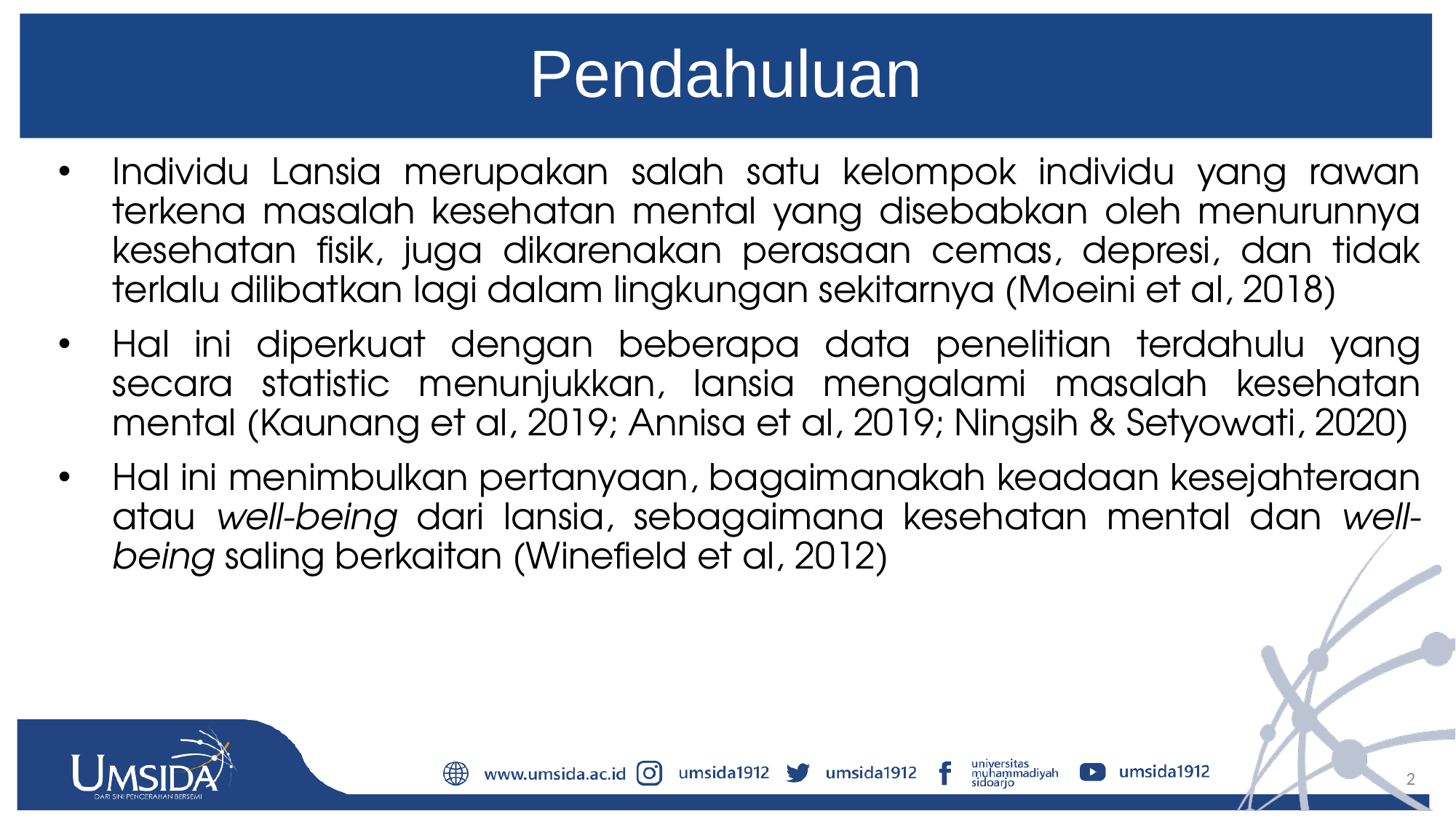

# Pendahuluan
Individu Lansia merupakan salah satu kelompok individu yang rawan terkena masalah kesehatan mental yang disebabkan oleh menurunnya kesehatan fisik, juga dikarenakan perasaan cemas, depresi, dan tidak terlalu dilibatkan lagi dalam lingkungan sekitarnya (Moeini et al, 2018)
Hal ini diperkuat dengan beberapa data penelitian terdahulu yang secara statistic menunjukkan, lansia mengalami masalah kesehatan mental (Kaunang et al, 2019; Annisa et al, 2019; Ningsih & Setyowati, 2020)
Hal ini menimbulkan pertanyaan, bagaimanakah keadaan kesejahteraan atau well-being dari lansia, sebagaimana kesehatan mental dan well-being saling berkaitan (Winefield et al, 2012)